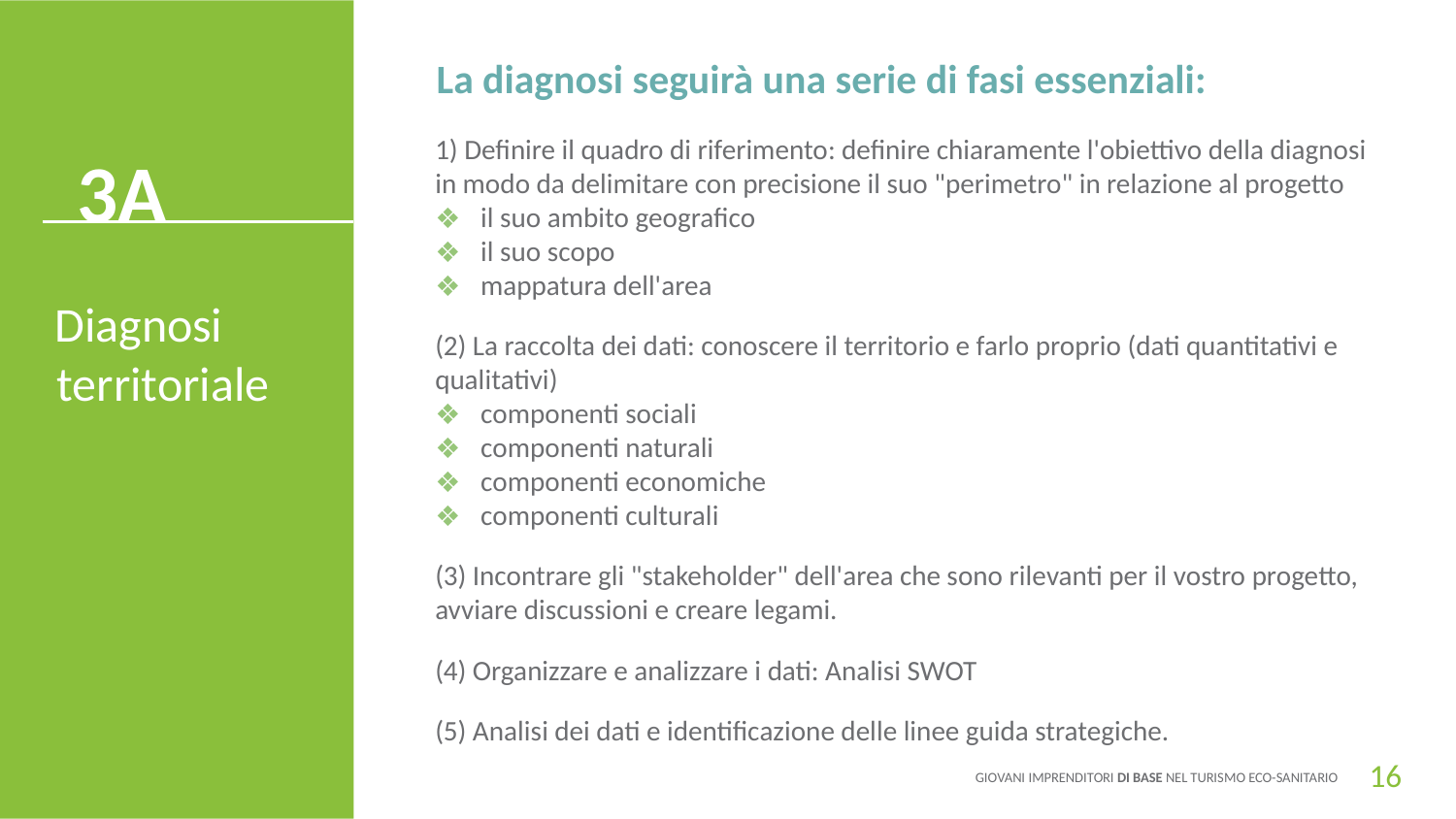

La diagnosi seguirà una serie di fasi essenziali:
3A
1) Definire il quadro di riferimento: definire chiaramente l'obiettivo della diagnosi in modo da delimitare con precisione il suo "perimetro" in relazione al progetto
il suo ambito geografico
il suo scopo
mappatura dell'area

(2) La raccolta dei dati: conoscere il territorio e farlo proprio (dati quantitativi e qualitativi)
componenti sociali
componenti naturali
componenti economiche
componenti culturali

(3) Incontrare gli "stakeholder" dell'area che sono rilevanti per il vostro progetto, avviare discussioni e creare legami.

(4) Organizzare e analizzare i dati: Analisi SWOT

(5) Analisi dei dati e identificazione delle linee guida strategiche.

Diagnosi territoriale

16